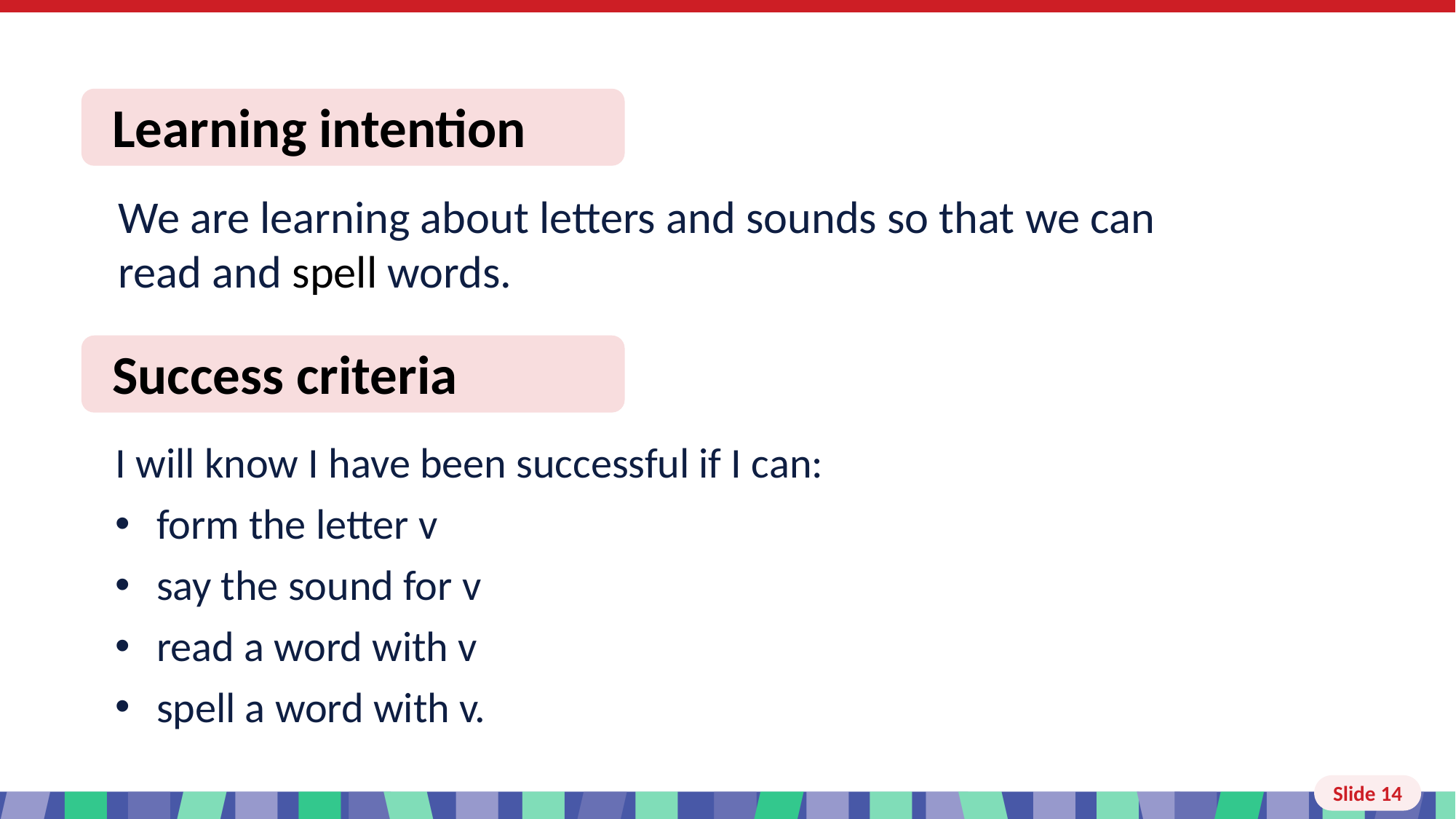

# Slide 14 Learning intention and success criteria
I will know I have been successful if I can:
form the letter v
say the sound for v
read a word with v
spell a word with v.